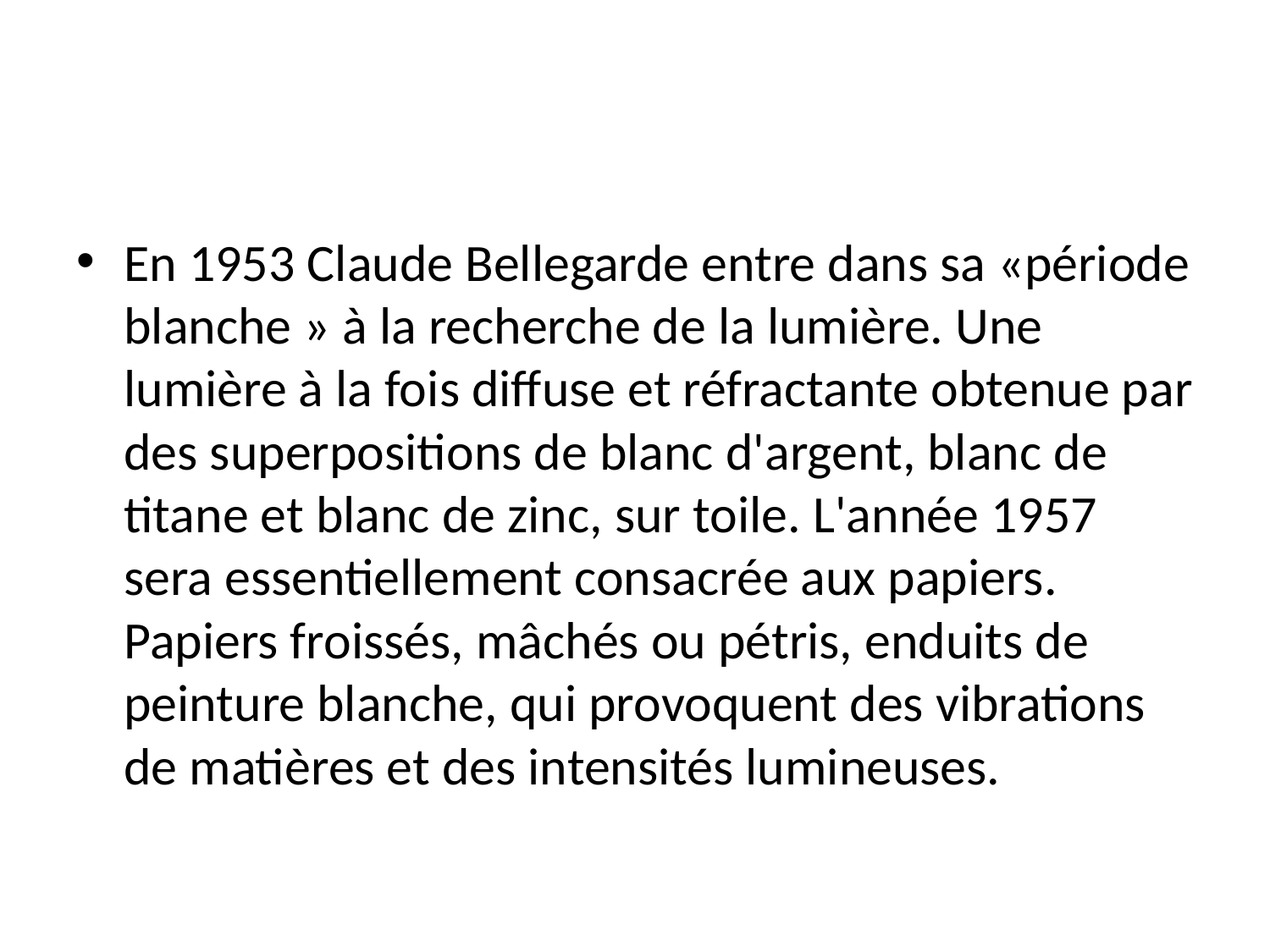

#
En 1953 Claude Bellegarde entre dans sa «période blanche » à la recherche de la lumière. Une lumière à la fois diffuse et réfractante obtenue par des superpositions de blanc d'argent, blanc de titane et blanc de zinc, sur toile. L'année 1957 sera essentiellement consacrée aux papiers. Papiers froissés, mâchés ou pétris, enduits de peinture blanche, qui provoquent des vibrations de matières et des intensités lumineuses.